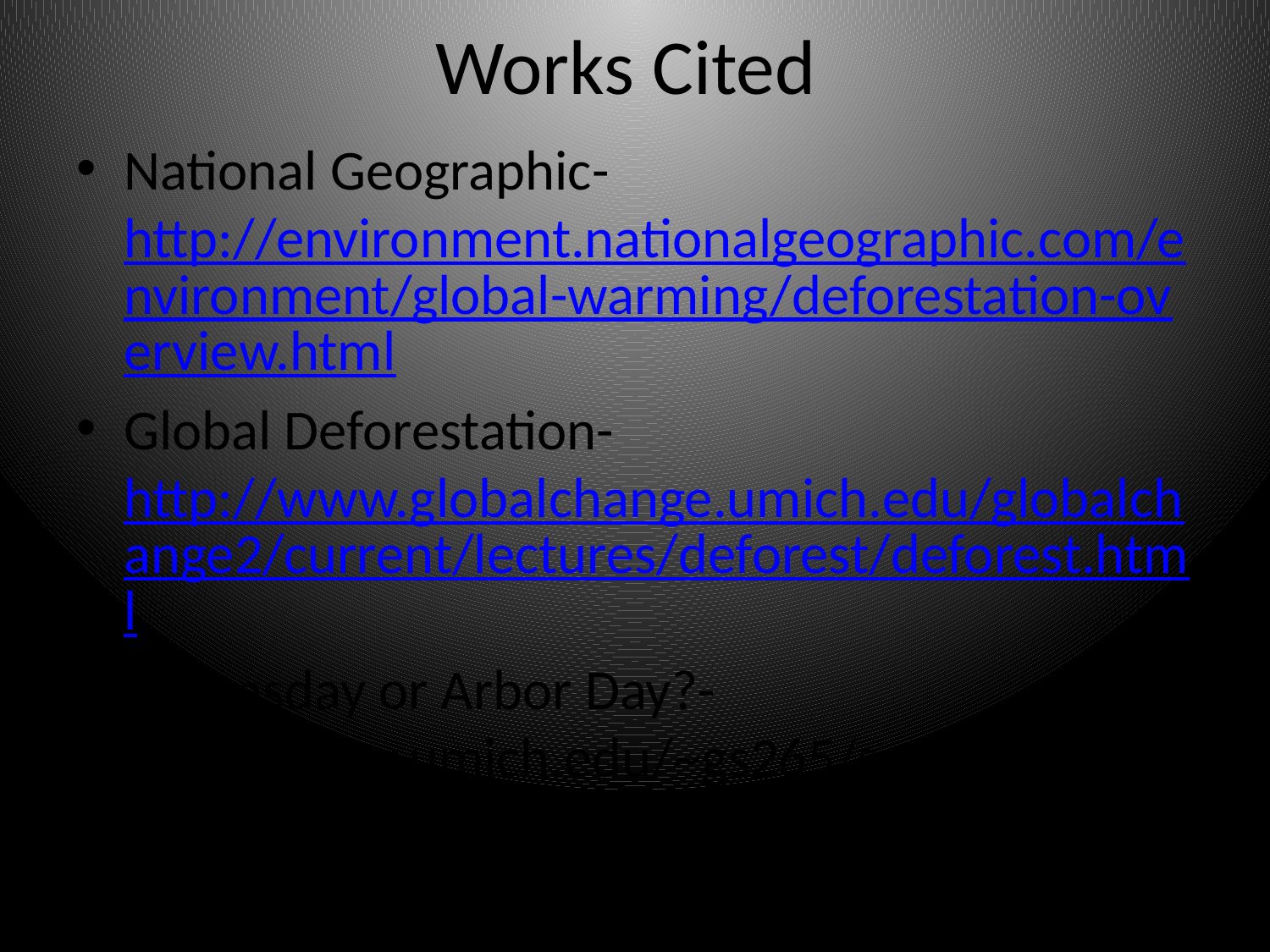

# Works Cited
National Geographic- http://environment.nationalgeographic.com/environment/global-warming/deforestation-overview.html
Global Deforestation- http://www.globalchange.umich.edu/globalchange2/current/lectures/deforest/deforest.html
Doomsday or Arbor Day?- http://www.umich.edu/~gs265/society/deforestation.htm